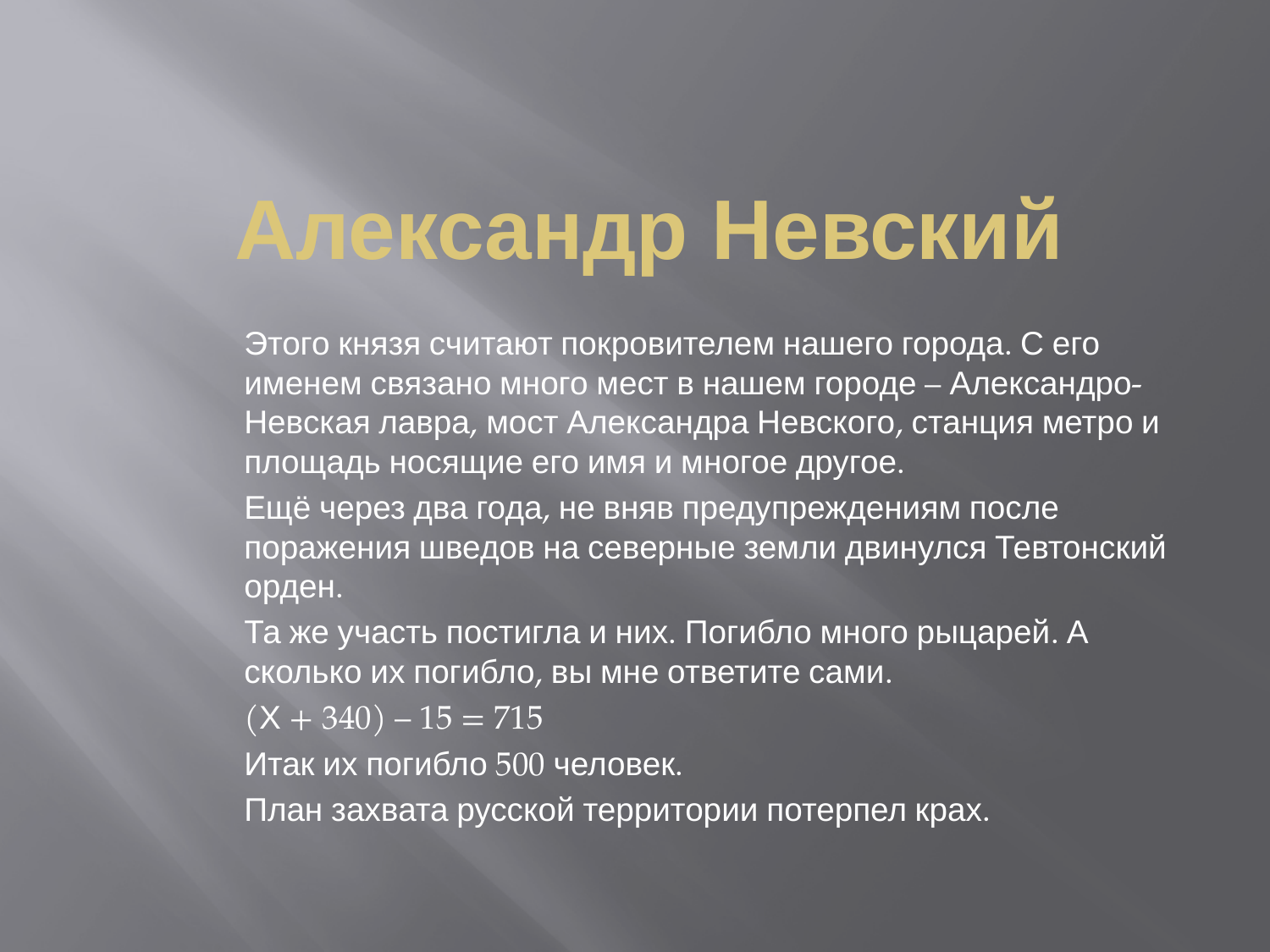

# Александр Невский
Этого князя считают покровителем нашего города. С его именем связано много мест в нашем городе – Александро-Невская лавра, мост Александра Невского, станция метро и площадь носящие его имя и многое другое.
Ещё через два года, не вняв предупреждениям после поражения шведов на северные земли двинулся Тевтонский орден.
Та же участь постигла и них. Погибло много рыцарей. А сколько их погибло, вы мне ответите сами.
(Х + 340) – 15 = 715
Итак их погибло 500 человек.
План захвата русской территории потерпел крах.